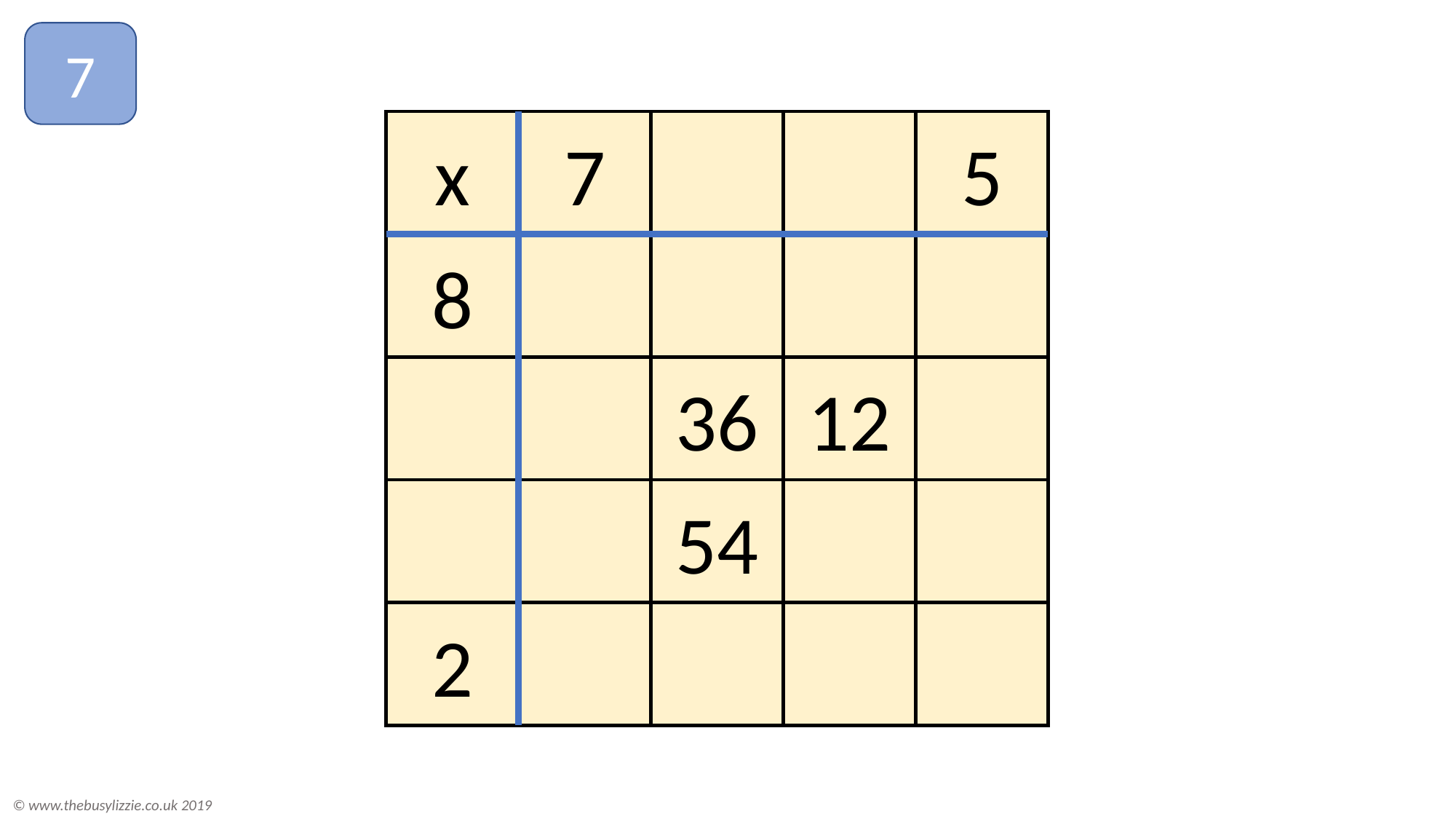

7
x
7

5
8

36
12

54

2

© www.thebusylizzie.co.uk 2019